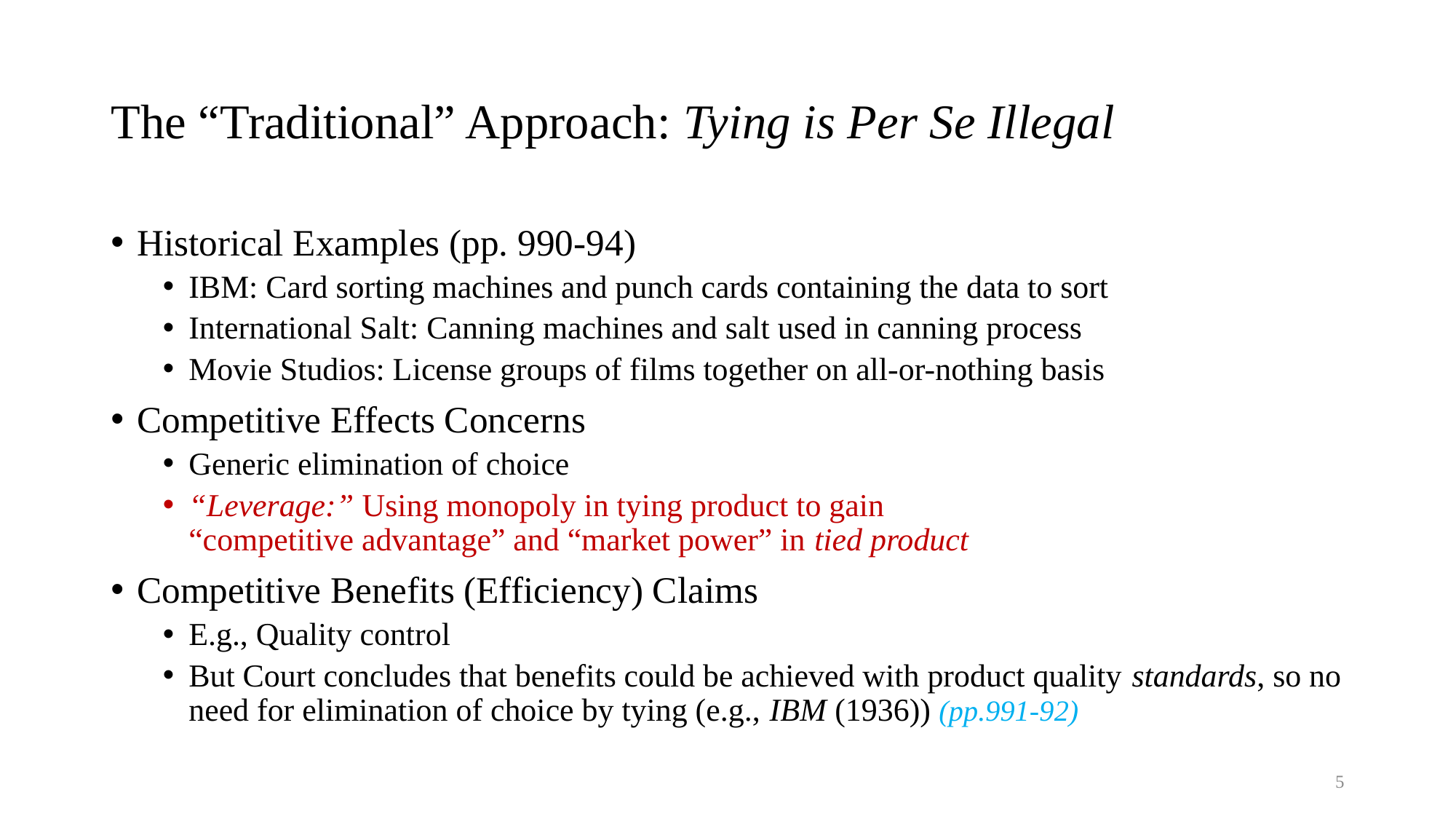

# The “Traditional” Approach: Tying is Per Se Illegal
Historical Examples (pp. 990-94)
IBM: Card sorting machines and punch cards containing the data to sort
International Salt: Canning machines and salt used in canning process
Movie Studios: License groups of films together on all-or-nothing basis
Competitive Effects Concerns
Generic elimination of choice
“Leverage:” Using monopoly in tying product to gain
“competitive advantage” and “market power” in tied product
Competitive Benefits (Efficiency) Claims
E.g., Quality control
But Court concludes that benefits could be achieved with product quality standards, so no need for elimination of choice by tying (e.g., IBM (1936)) (pp.991-92)
5